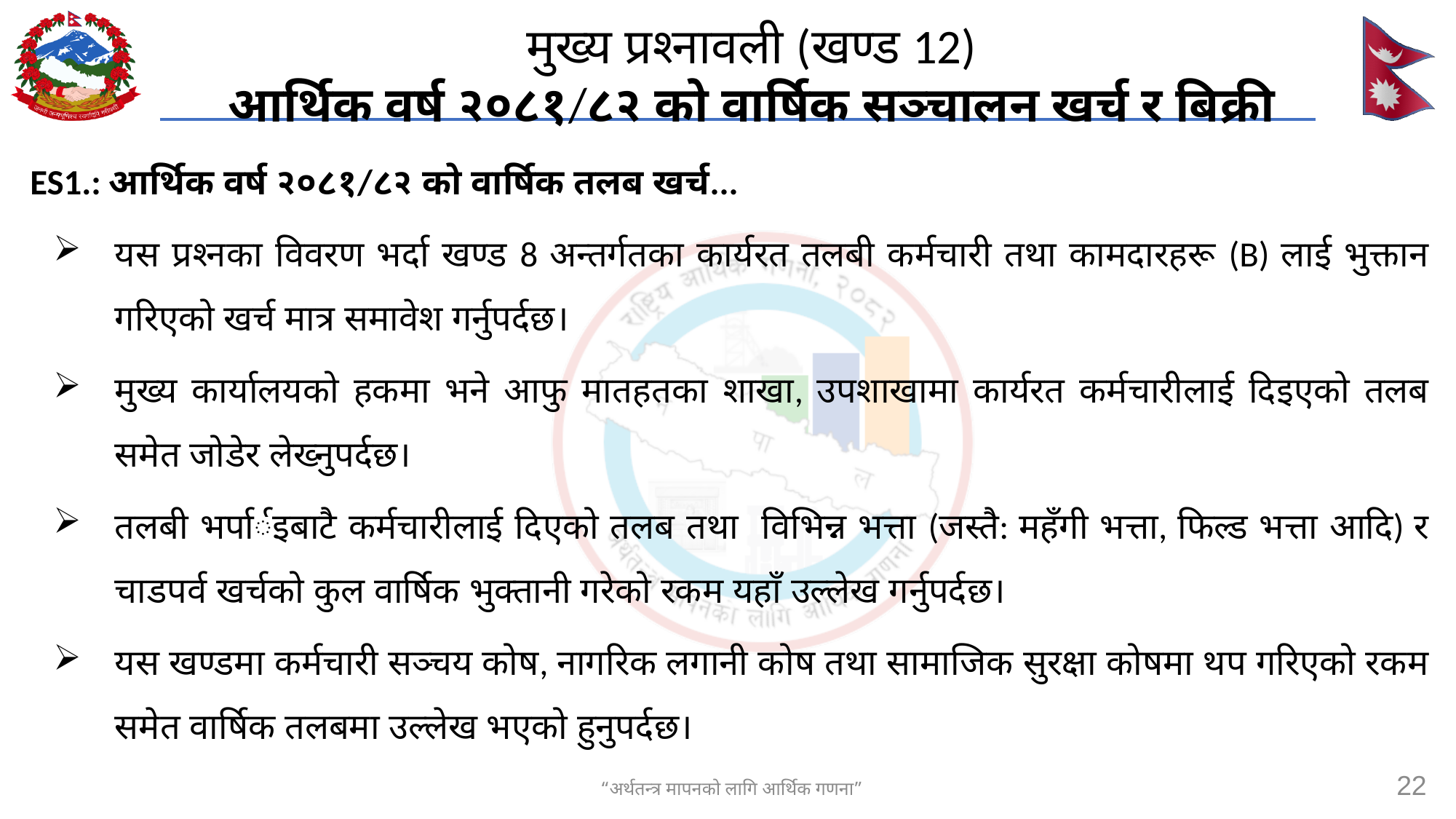

# मुख्य प्रश्नावली (खण्ड 12) आर्थिक वर्ष २०८१/८२ को वार्षिक सञ्चालन खर्च र बिक्री
ES1.: आर्थिक वर्ष २०८१/८२ को वार्षिक तलब खर्च...
यस प्रश्नका विवरण भर्दा खण्ड 8 अन्तर्गतका कार्यरत तलबी कर्मचारी तथा कामदारहरू (B) लाई भुक्तान गरिएको खर्च मात्र समावेश गर्नुपर्दछ।
मुख्य कार्यालयको हकमा भने आफु मातहतका शाखा, उपशाखामा कार्यरत कर्मचारीलाई दिइएको तलब समेत जोडेर लेख्नुपर्दछ।
तलबी भर्पार्इबाटै कर्मचारीलाई दिएको तलब तथा  विभिन्न भत्ता (जस्तै: महँगी भत्ता, फिल्ड भत्ता आदि) र चाडपर्व खर्चको कुल वार्षिक भुक्तानी गरेको रकम यहाँ उल्लेख गर्नुपर्दछ।
यस खण्डमा कर्मचारी सञ्चय कोष, नागरिक लगानी कोष तथा सामाजिक सुरक्षा कोषमा थप गरिएको रकम समेत वार्षिक तलबमा उल्लेख भएको हुनुपर्दछ।

22
“अर्थतन्त्र मापनको लागि आर्थिक गणना”